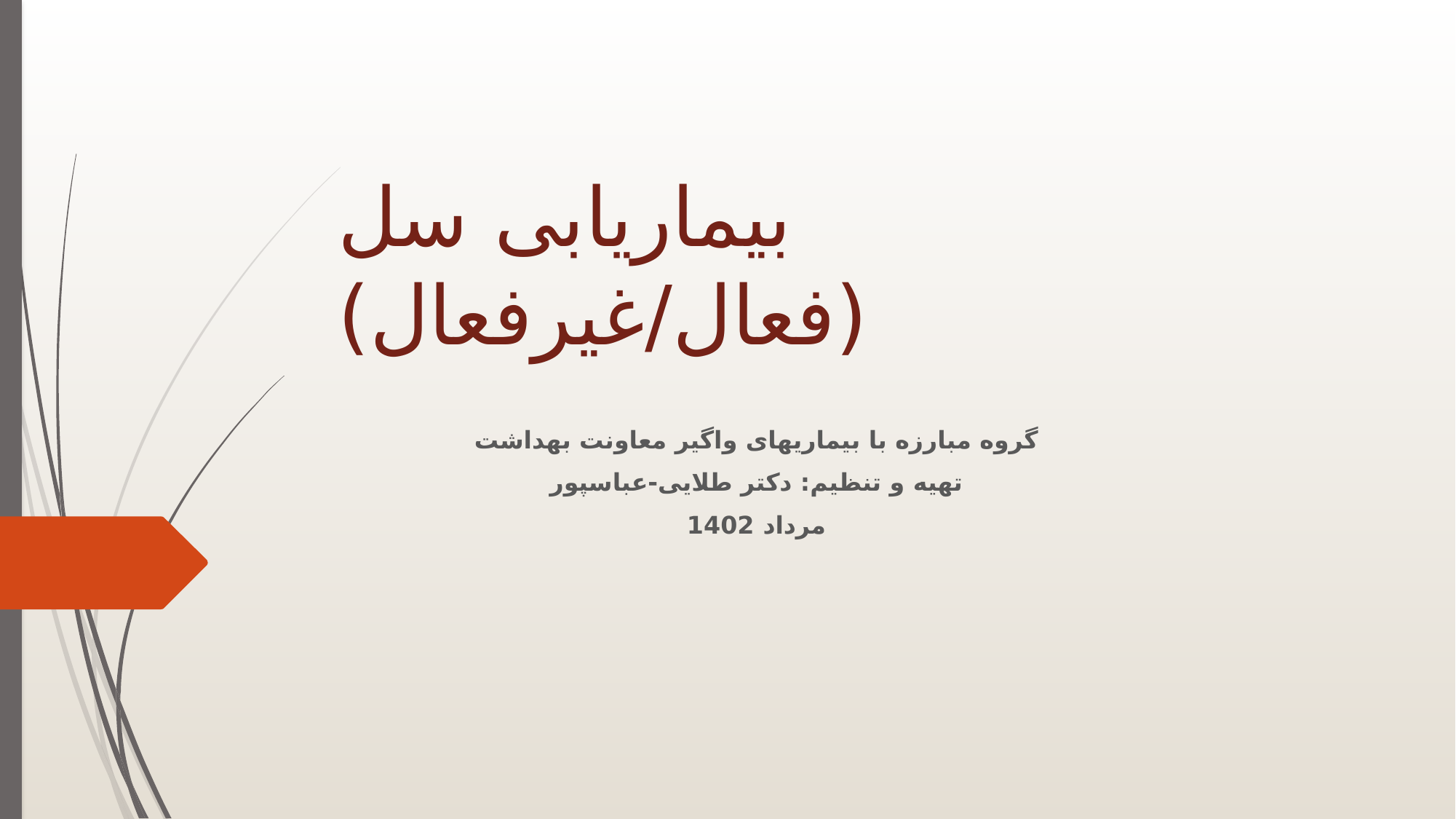

# بیماریابی سل (فعال/غیرفعال)
گروه مبارزه با بیماریهای واگیر معاونت بهداشت
تهیه و تنظیم: دکتر طلایی-عباسپور
مرداد 1402